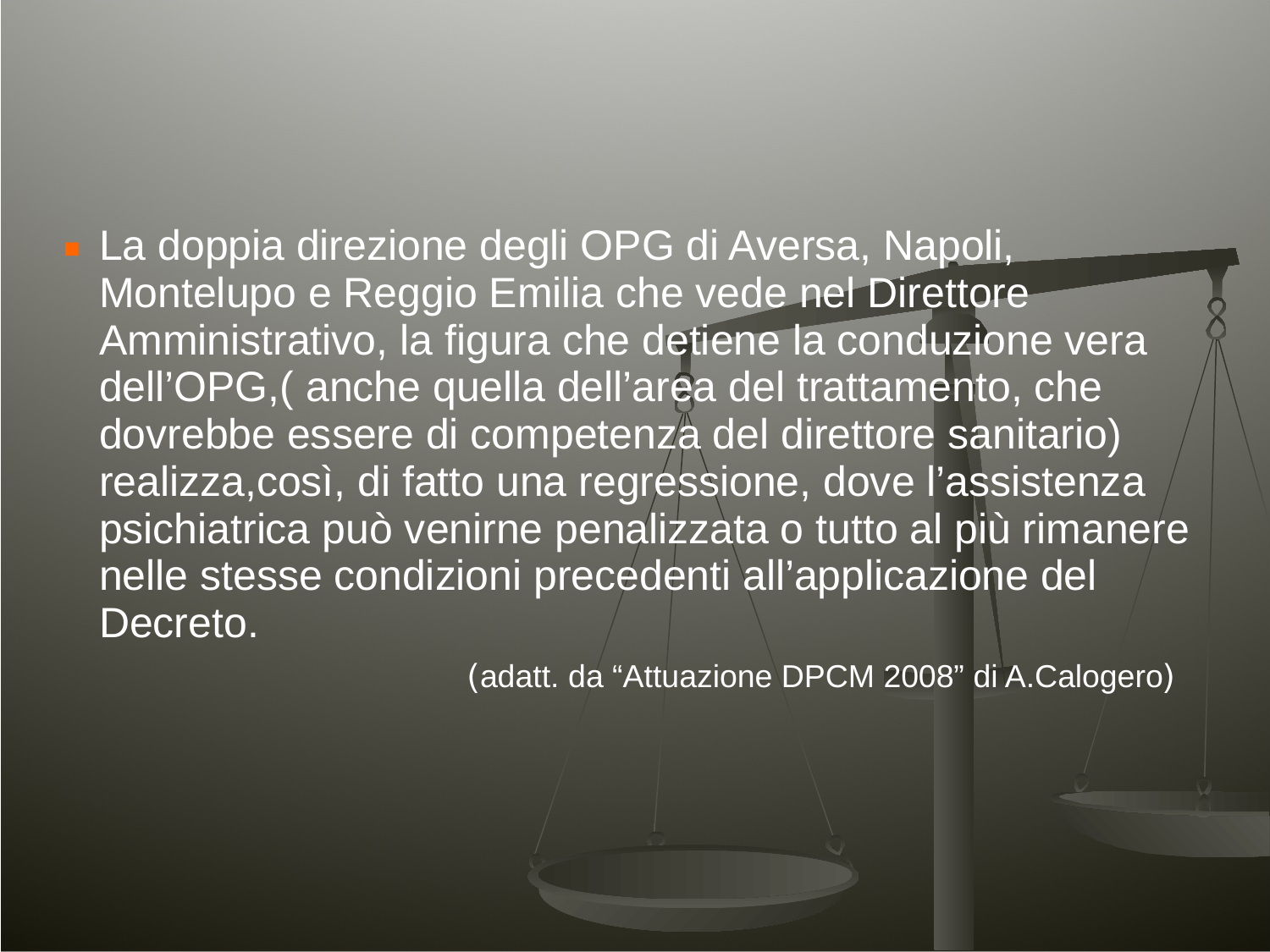

La doppia direzione degli OPG di Aversa, Napoli, Montelupo e Reggio Emilia che vede nel Direttore Amministrativo, la figura che detiene la conduzione vera dell’OPG,( anche quella dell’area del trattamento, che dovrebbe essere di competenza del direttore sanitario) realizza,così, di fatto una regressione, dove l’assistenza psichiatrica può venirne penalizzata o tutto al più rimanere nelle stesse condizioni precedenti all’applicazione del Decreto.
                                 (adatt. da “Attuazione DPCM 2008” di A.Calogero)